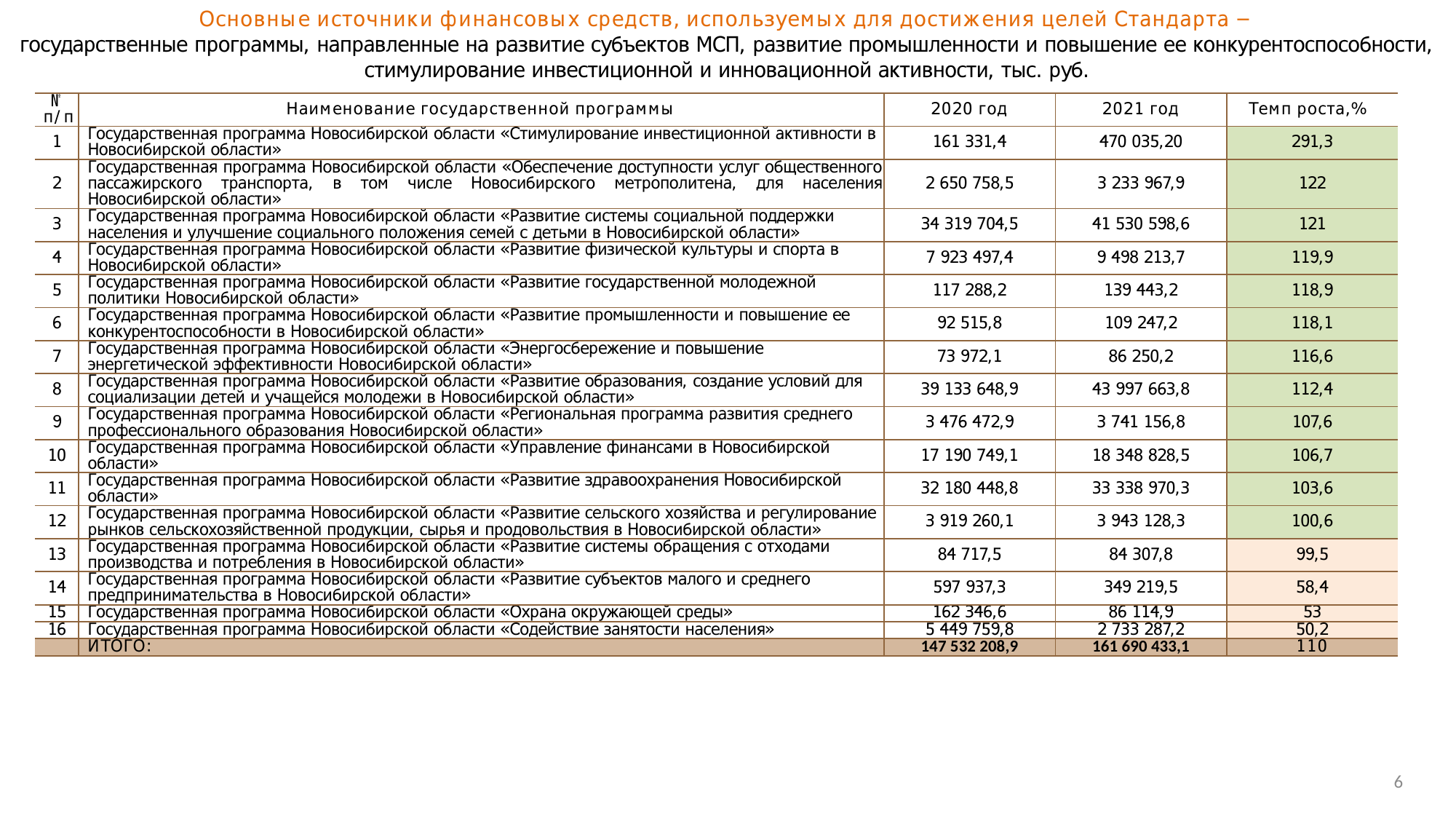

Основные источники финансовых средств, используемых для достижения целей Стандарта –
государственные программы, направленные на развитие субъектов МСП, развитие промышленности и повышение ее конкурентоспособности, стимулирование инвестиционной и инновационной активности, тыс. руб.
| № п/п | Наименование государственной программы | 2020 год | 2021 год | Темп роста,% |
| --- | --- | --- | --- | --- |
| 1 | Государственная программа Новосибирской области «Стимулирование инвестиционной активности в Новосибирской области» | 161 331,4 | 470 035,20 | 291,3 |
| 2 | Государственная программа Новосибирской области «Обеспечение доступности услуг общественного пассажирского транспорта, в том числе Новосибирского метрополитена, для населения Новосибирской области» | 2 650 758,5 | 3 233 967,9 | 122 |
| 3 | Государственная программа Новосибирской области «Развитие системы социальной поддержки населения и улучшение социального положения семей с детьми в Новосибирской области» | 34 319 704,5 | 41 530 598,6 | 121 |
| 4 | Государственная программа Новосибирской области «Развитие физической культуры и спорта в Новосибирской области» | 7 923 497,4 | 9 498 213,7 | 119,9 |
| 5 | Государственная программа Новосибирской области «Развитие государственной молодежной политики Новосибирской области» | 117 288,2 | 139 443,2 | 118,9 |
| 6 | Государственная программа Новосибирской области «Развитие промышленности и повышение ее конкурентоспособности в Новосибирской области» | 92 515,8 | 109 247,2 | 118,1 |
| 7 | Государственная программа Новосибирской области «Энергосбережение и повышение энергетической эффективности Новосибирской области» | 73 972,1 | 86 250,2 | 116,6 |
| 8 | Государственная программа Новосибирской области «Развитие образования, создание условий для социализации детей и учащейся молодежи в Новосибирской области» | 39 133 648,9 | 43 997 663,8 | 112,4 |
| 9 | Государственная программа Новосибирской области «Региональная программа развития среднего профессионального образования Новосибирской области» | 3 476 472,9 | 3 741 156,8 | 107,6 |
| 10 | Государственная программа Новосибирской области «Управление финансами в Новосибирской области» | 17 190 749,1 | 18 348 828,5 | 106,7 |
| 11 | Государственная программа Новосибирской области «Развитие здравоохранения Новосибирской области» | 32 180 448,8 | 33 338 970,3 | 103,6 |
| 12 | Государственная программа Новосибирской области «Развитие сельского хозяйства и регулирование рынков сельскохозяйственной продукции, сырья и продовольствия в Новосибирской области» | 3 919 260,1 | 3 943 128,3 | 100,6 |
| 13 | Государственная программа Новосибирской области «Развитие системы обращения с отходами производства и потребления в Новосибирской области» | 84 717,5 | 84 307,8 | 99,5 |
| 14 | Государственная программа Новосибирской области «Развитие субъектов малого и среднего предпринимательства в Новосибирской области» | 597 937,3 | 349 219,5 | 58,4 |
| 15 | Государственная программа Новосибирской области «Охрана окружающей среды» | 162 346,6 | 86 114,9 | 53 |
| 16 | Государственная программа Новосибирской области «Содействие занятости населения» | 5 449 759,8 | 2 733 287,2 | 50,2 |
|  | ИТОГО: | 147 532 208,9 | 161 690 433,1 | 110 |
6